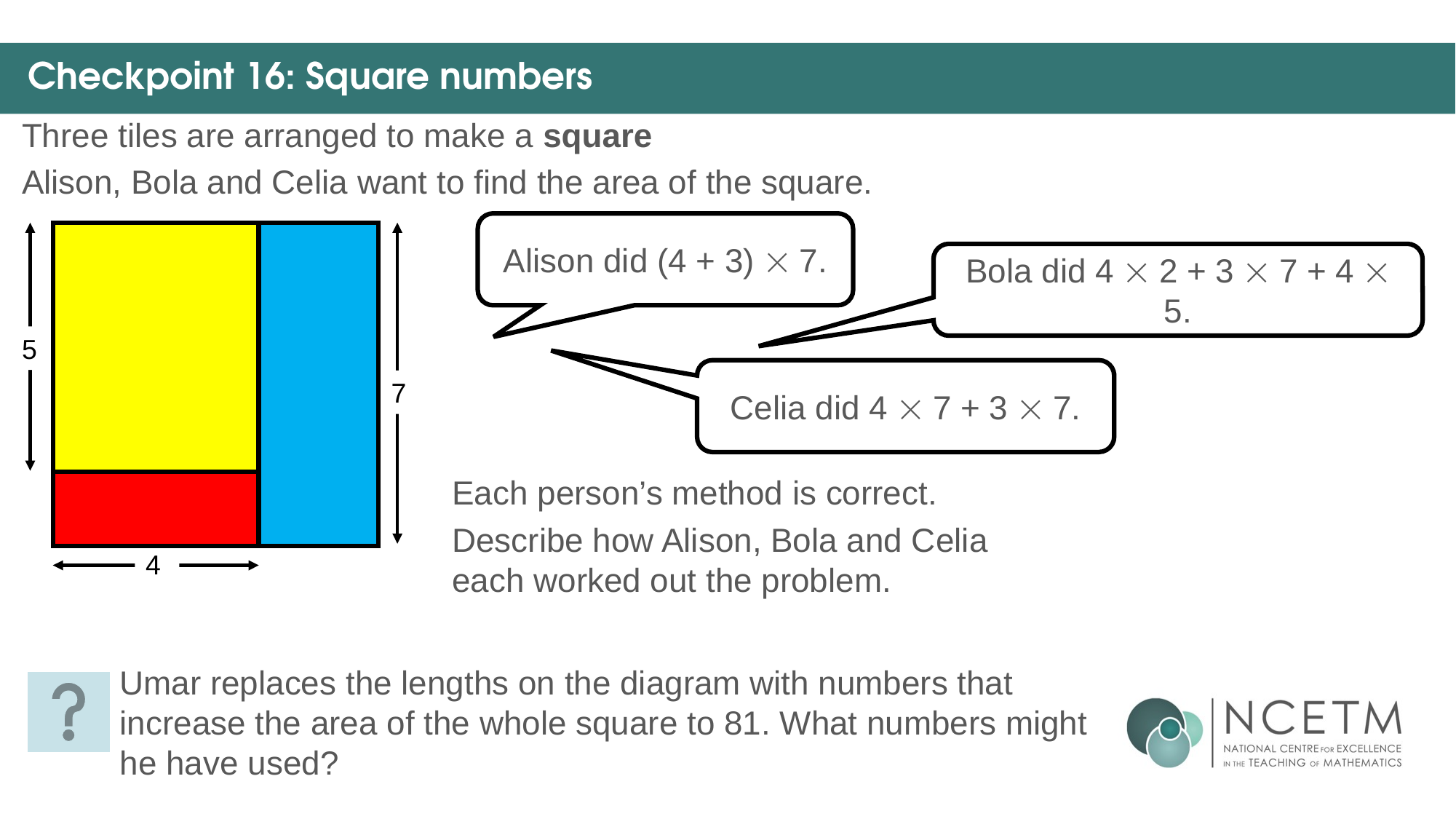

Checkpoint 16: Square numbers

Three tiles are arranged to make a square
Alison, Bola and Celia want to find the area of the square.
Alison did (4 + 3) × 7.

5
7

4
Bola did 4 × 2 + 3 × 7 + 4 × 5.
Celia did 4 × 7 + 3 × 7.
Each person’s method is correct.
Describe how Alison, Bola and Celia each worked out the problem.
Umar replaces the lengths on the diagram with numbers that increase the area of the whole square to 81. What numbers might he have used?